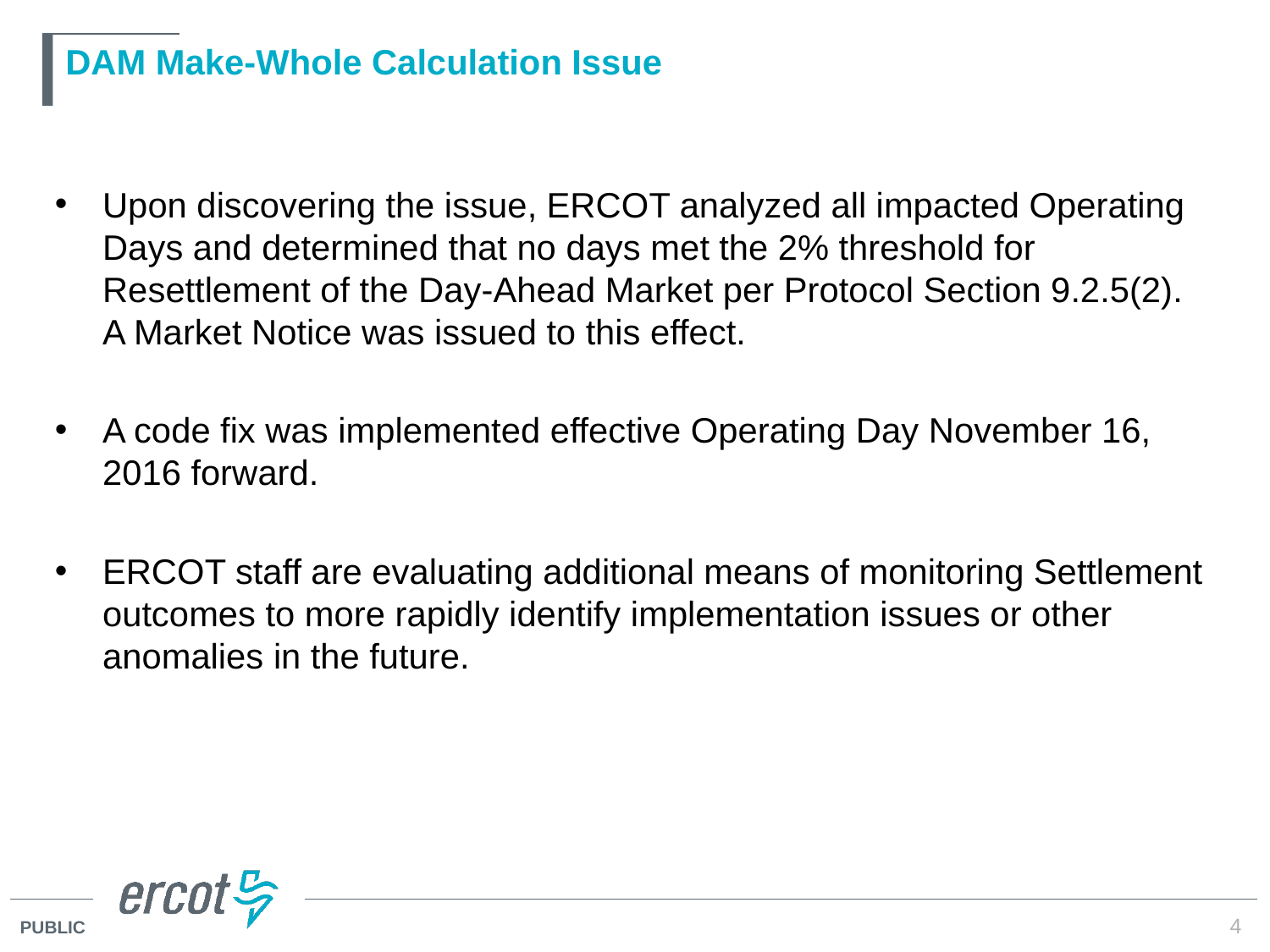

# DAM Make-Whole Calculation Issue
Upon discovering the issue, ERCOT analyzed all impacted Operating Days and determined that no days met the 2% threshold for Resettlement of the Day-Ahead Market per Protocol Section 9.2.5(2).  A Market Notice was issued to this effect.

A code fix was implemented effective Operating Day November 16, 2016 forward.

ERCOT staff are evaluating additional means of monitoring Settlement outcomes to more rapidly identify implementation issues or other anomalies in the future.

4